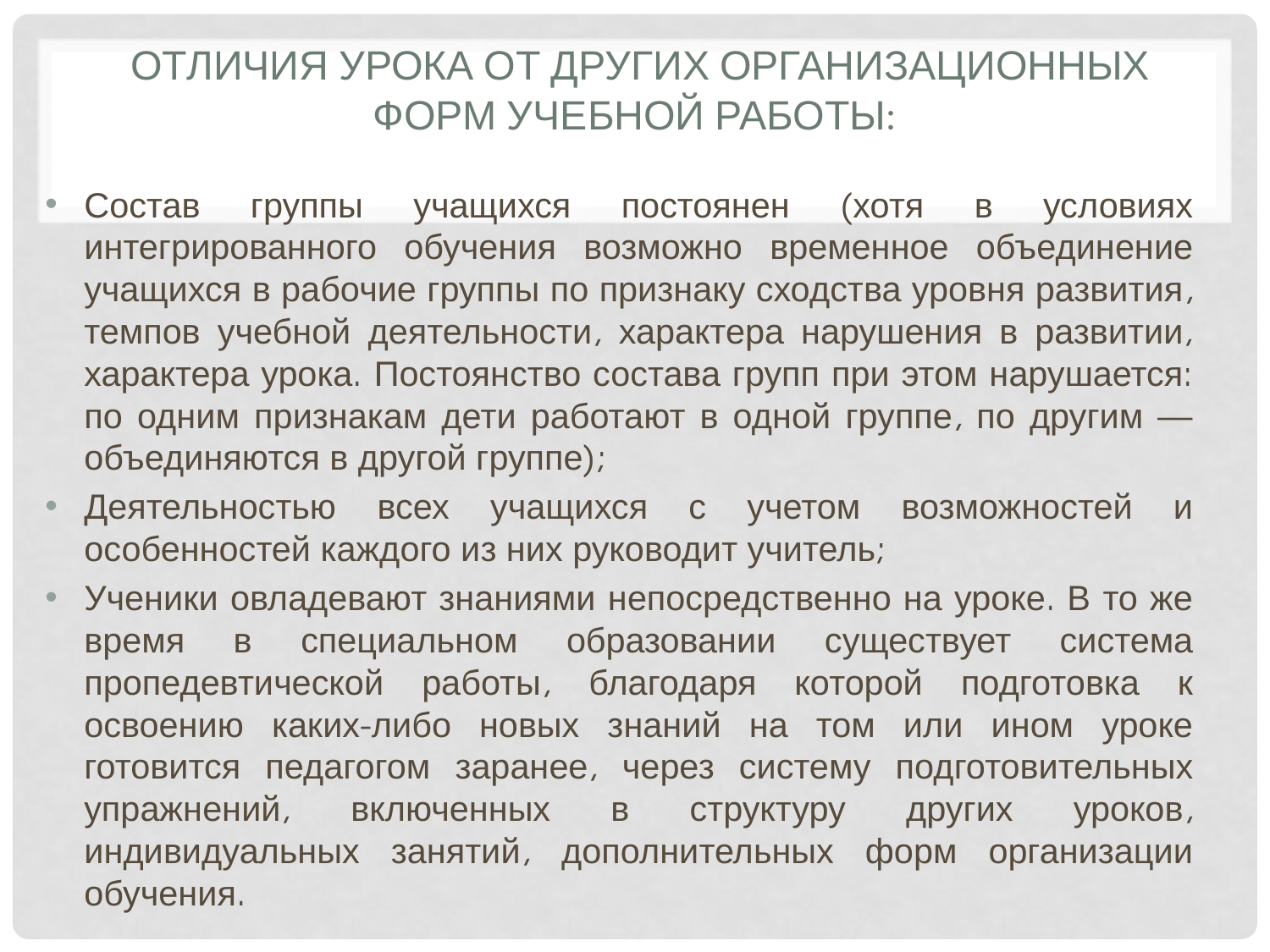

# Отличия урока от других организационных форм учебной работы:
Состав группы учащихся постоянен (хотя в условиях интегрированного обучения возможно временное объединение учащихся в рабочие группы по признаку сходства уровня развития, темпов учебной деятельности, характера нарушения в развитии, характера урока. Постоянство состава групп при этом нарушается: по одним признакам дети работают в одной группе, по другим — объединяются в другой группе);
Деятельностью всех учащихся с учетом возможностей и особенностей каждого из них руководит учитель;
Ученики овладевают знаниями непосредственно на уроке. В то же время в специальном образовании существует система пропедевтической работы, благодаря которой подготовка к освоению каких-либо новых знаний на том или ином уроке готовится педагогом заранее, через систему подготовительных упражнений, включенных в структуру других уроков, индивидуальных занятий, дополнительных форм организации обучения.